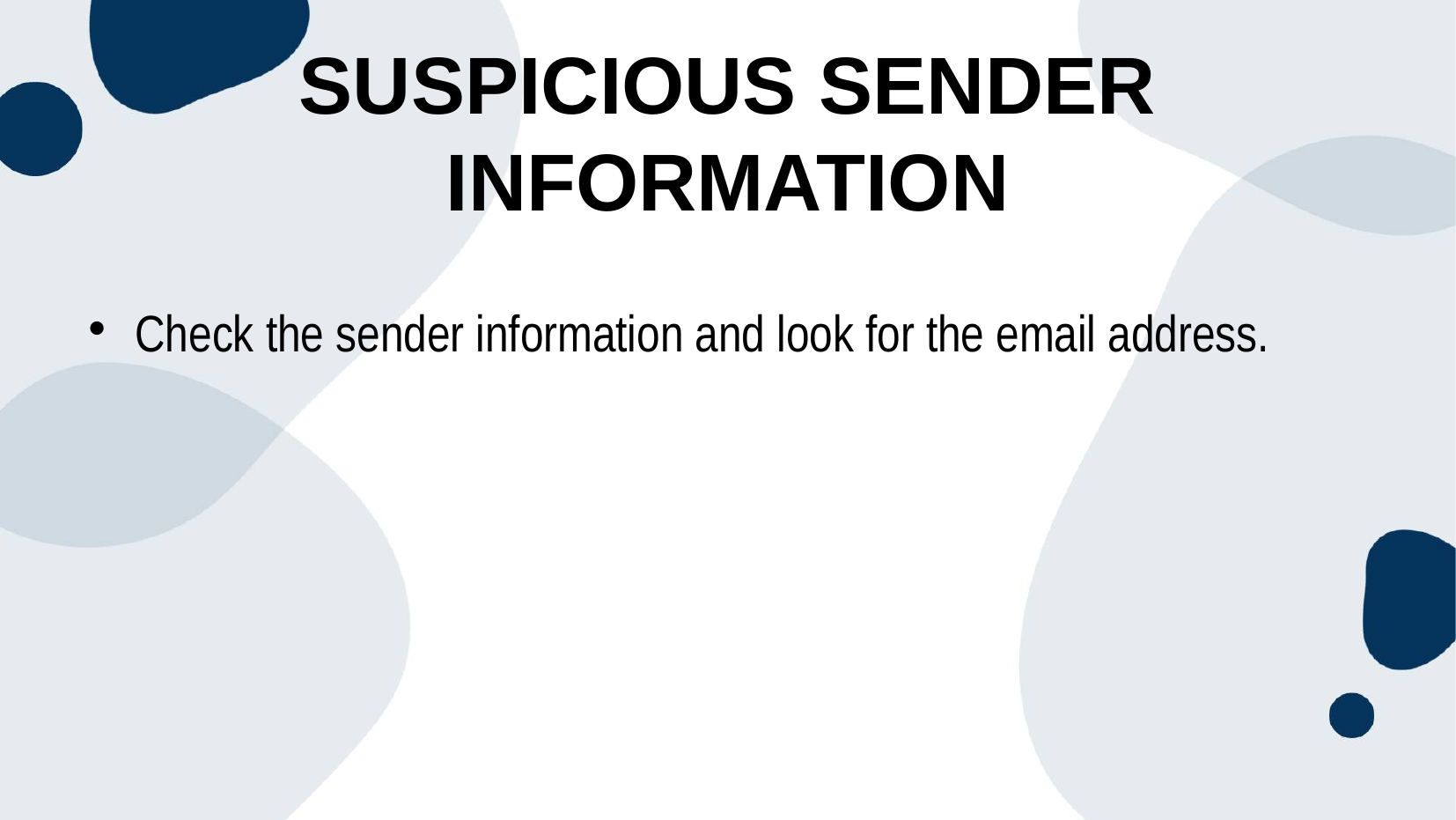

# Suspicious sender information
Check the sender information and look for the email address.